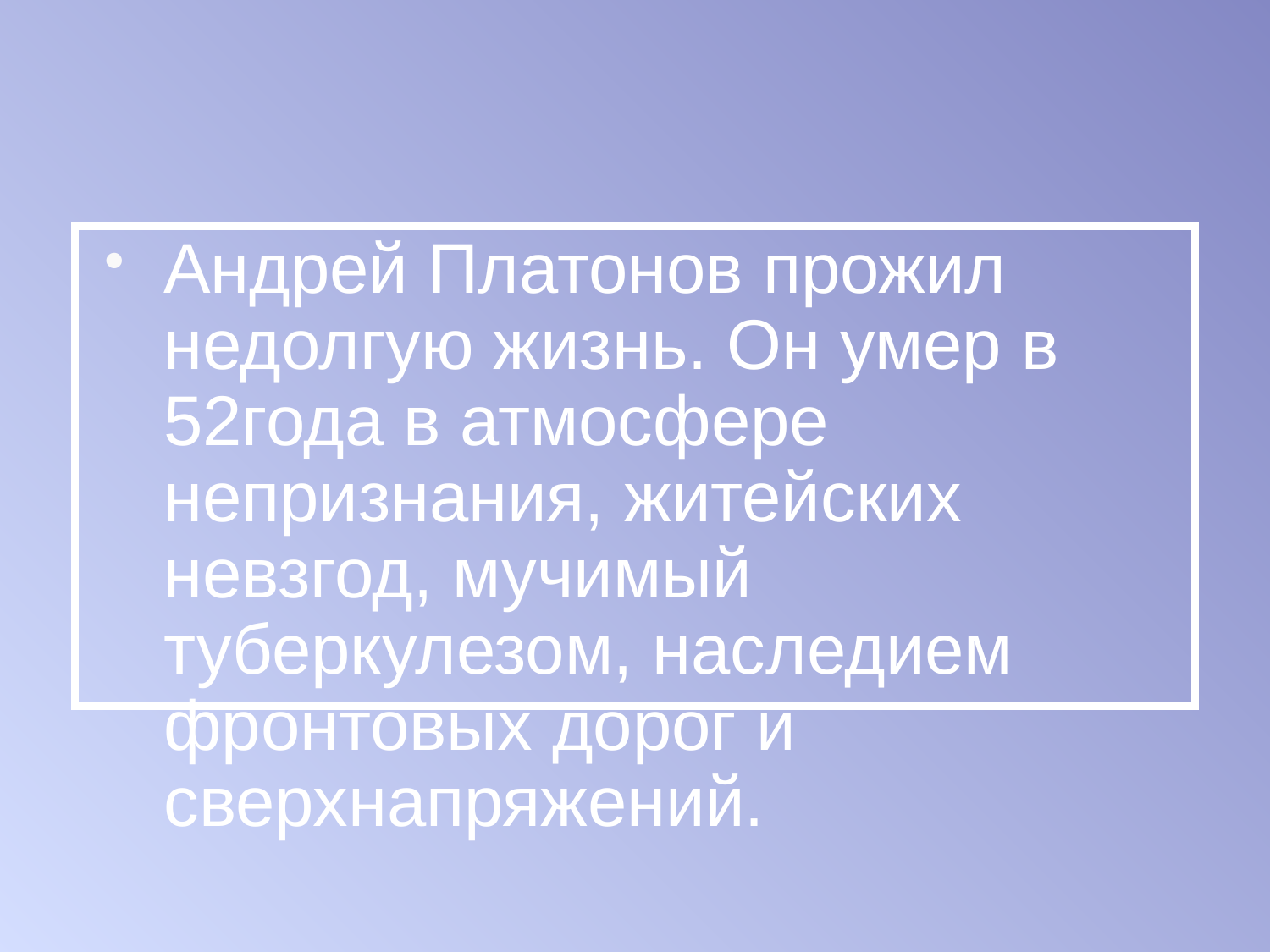

Андрей Платонов прожил недолгую жизнь. Он умер в 52года в атмосфере непризнания, житейских невзгод, мучимый туберкулезом, наследием фронтовых дорог и сверхнапряжений.